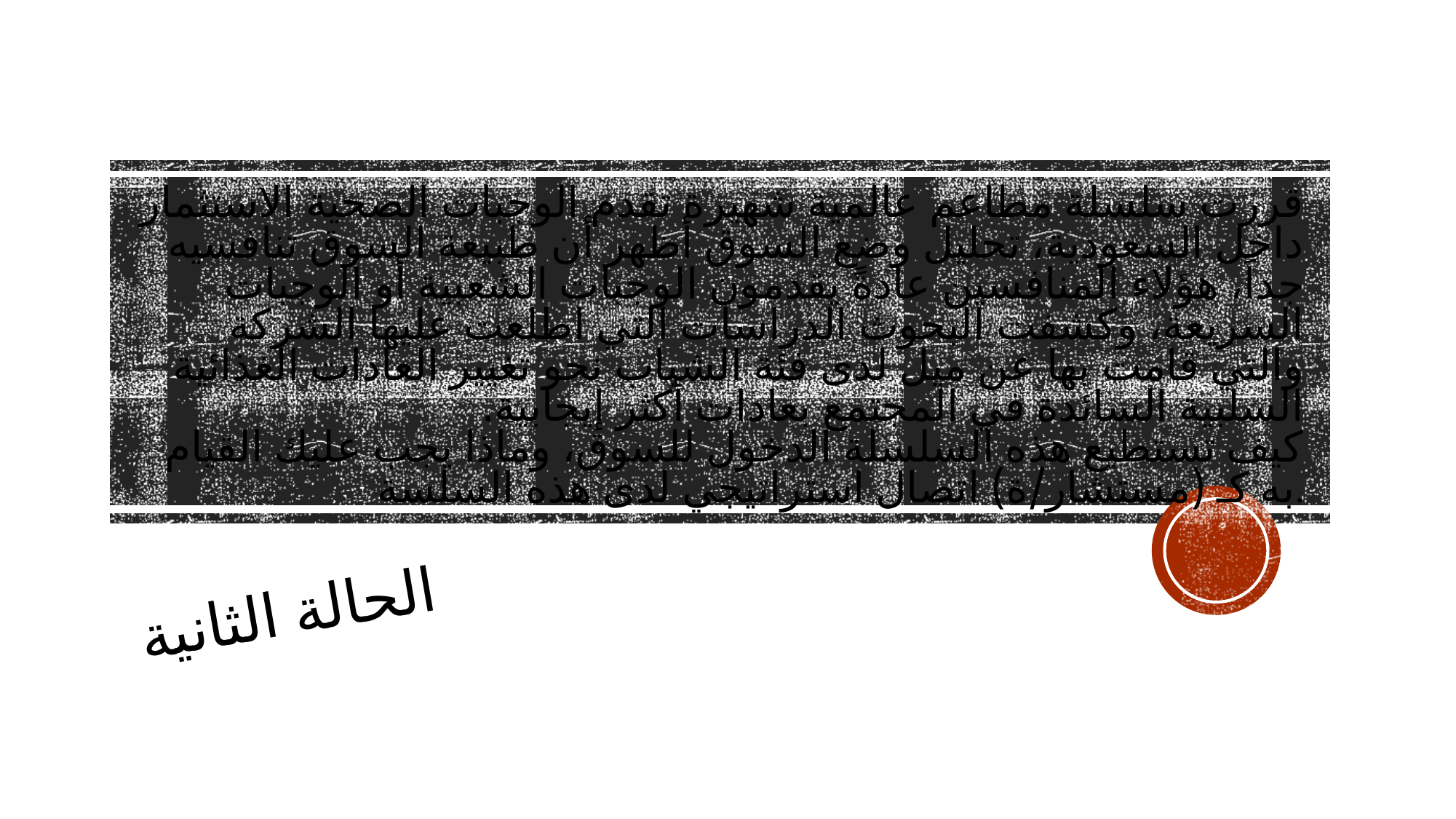

# قررت سلسلة مطاعم عالمية شهيرة تقدم الوجبات الصحية الاستثمار داخل السعودية، تحليل وضع السوق أظهر أن طبيعة السوق تنافسيه جداً، هؤلاء المنافسين عادةً يقدمون الوجبات الشعبية أو الوجبات السريعة، وكشفت البحوث الدراسات التي اطلعت عليها الشركة والتي قامت بها عن ميل لدى فئة الشباب نحو تغيير العادات الغذائية السلبية السائدة في المجتمع بعادات أكثر إيجابية. كيف تستطيع هذه السلسلة الدخول للسوق، وماذا يجب عليك القيام به كـ (مستشار/ة) اتصال استراتيجي لدى هذه السلسة.
الحالة الثانية